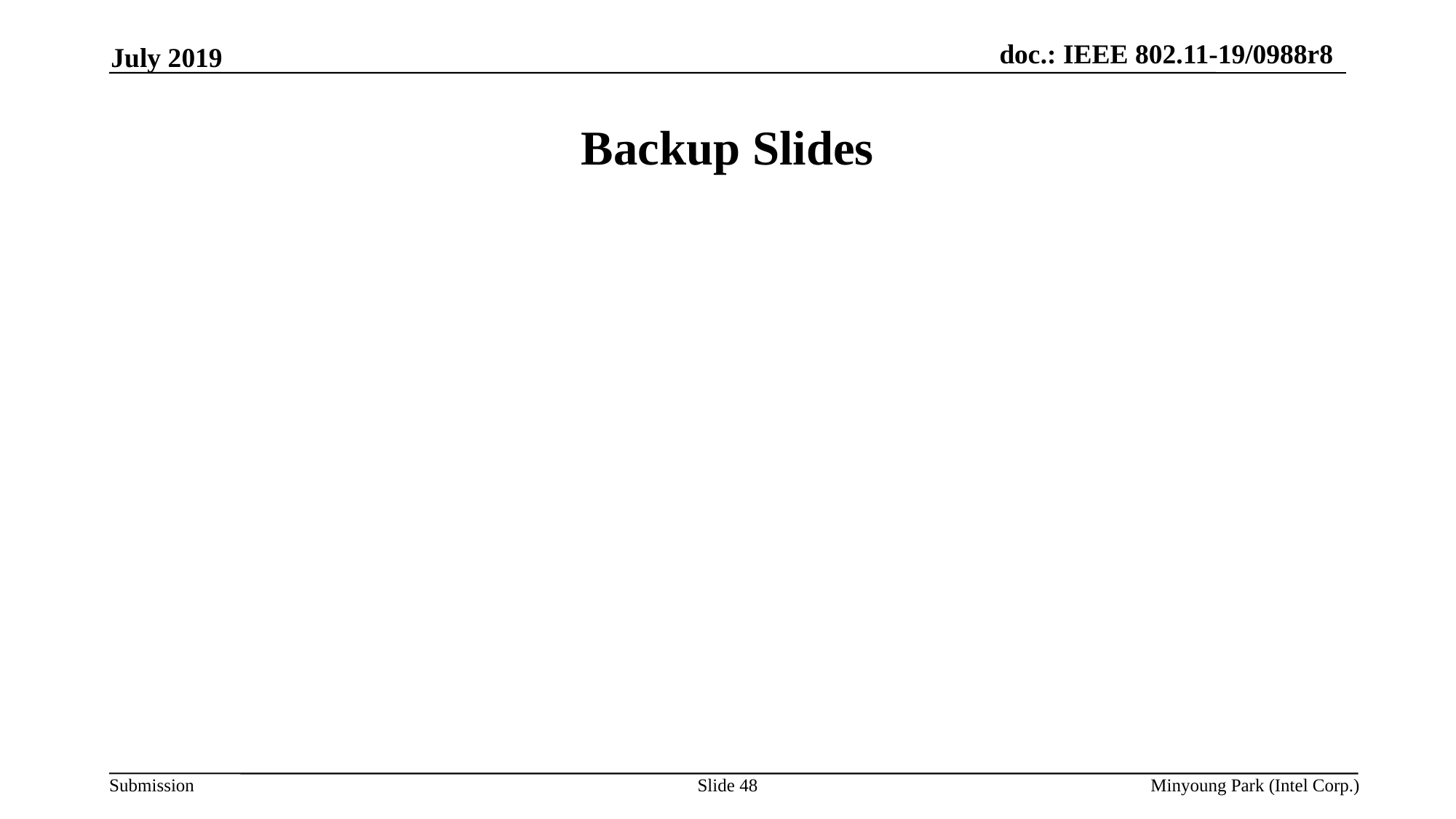

July 2019
# Backup Slides
Slide 48
Minyoung Park (Intel Corp.)